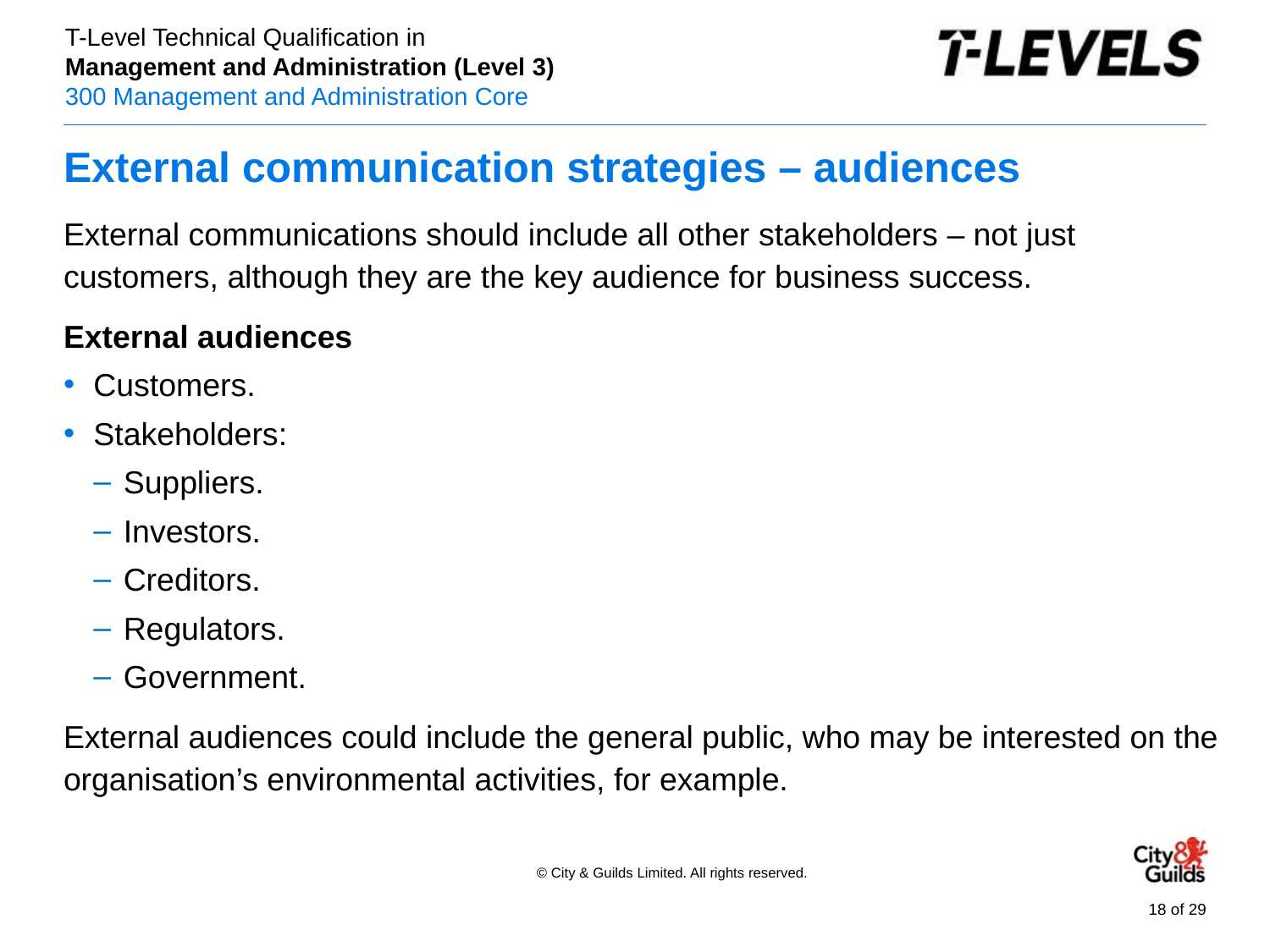

# External communication strategies – audiences
External communications should include all other stakeholders – not just customers, although they are the key audience for business success.
External audiences
Customers.
Stakeholders:
Suppliers.
Investors.
Creditors.
Regulators.
Government.
External audiences could include the general public, who may be interested on the organisation’s environmental activities, for example.